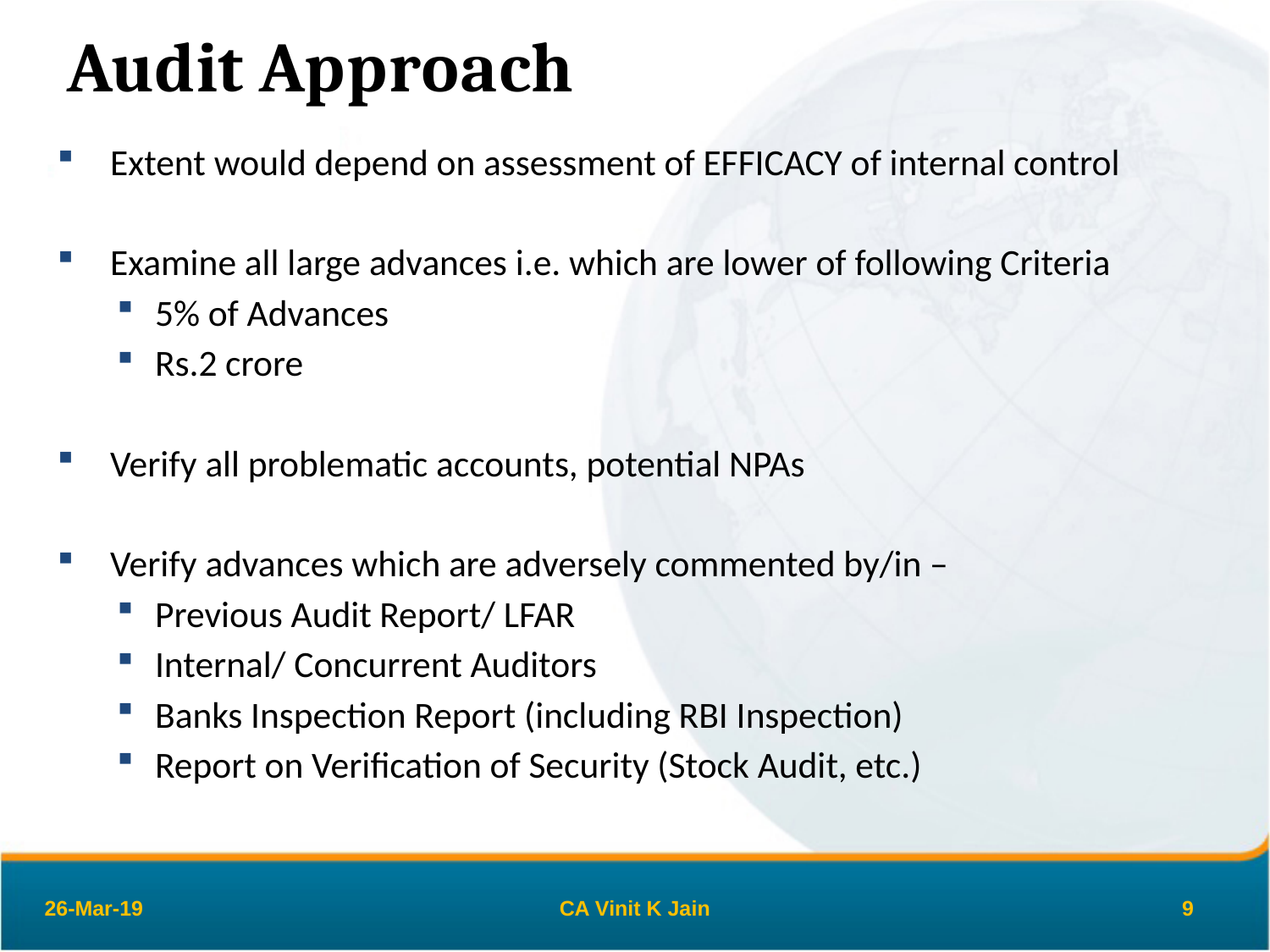

# Audit Approach
Extent would depend on assessment of EFFICACY of internal control

Examine all large advances i.e. which are lower of following Criteria
5% of Advances
Rs.2 crore

Verify all problematic accounts, potential NPAs

Verify advances which are adversely commented by/in –
Previous Audit Report/ LFAR
Internal/ Concurrent Auditors
Banks Inspection Report (including RBI Inspection)
Report on Verification of Security (Stock Audit, etc.)

26-Mar-19
CA Vinit K Jain
9